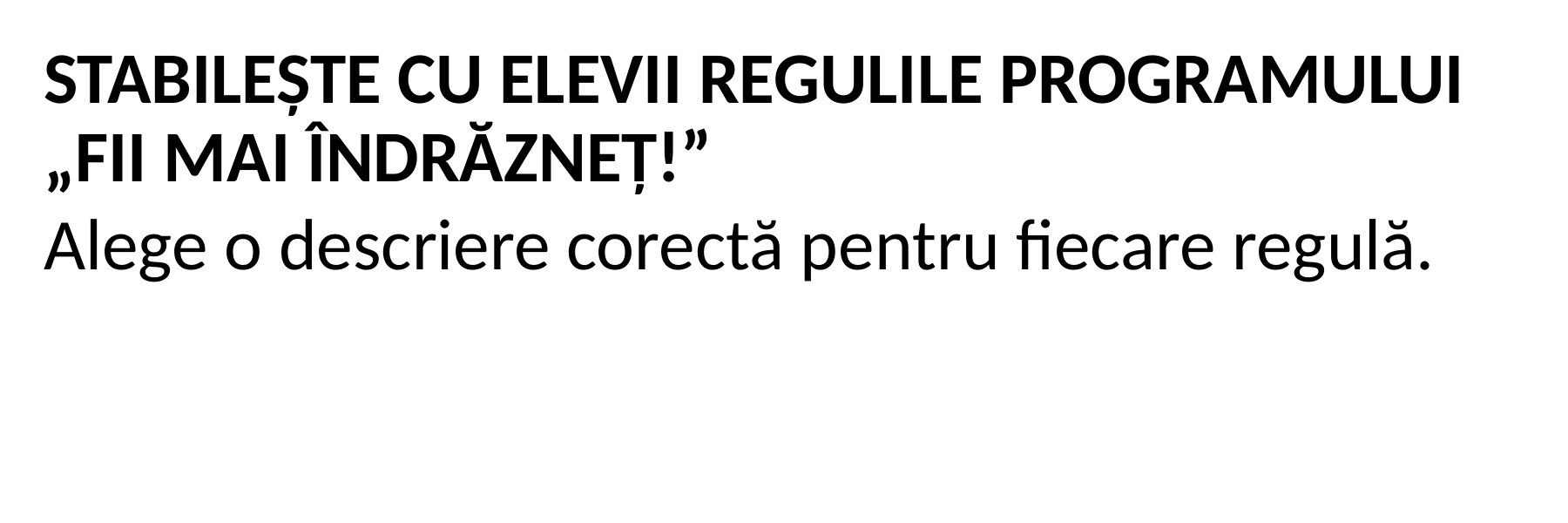

STABILEȘTE CU ELEVII REGULILE PROGRAMULUI „FII MAI ÎNDRĂZNEȚ!”
Alege o descriere corectă pentru fiecare regulă.